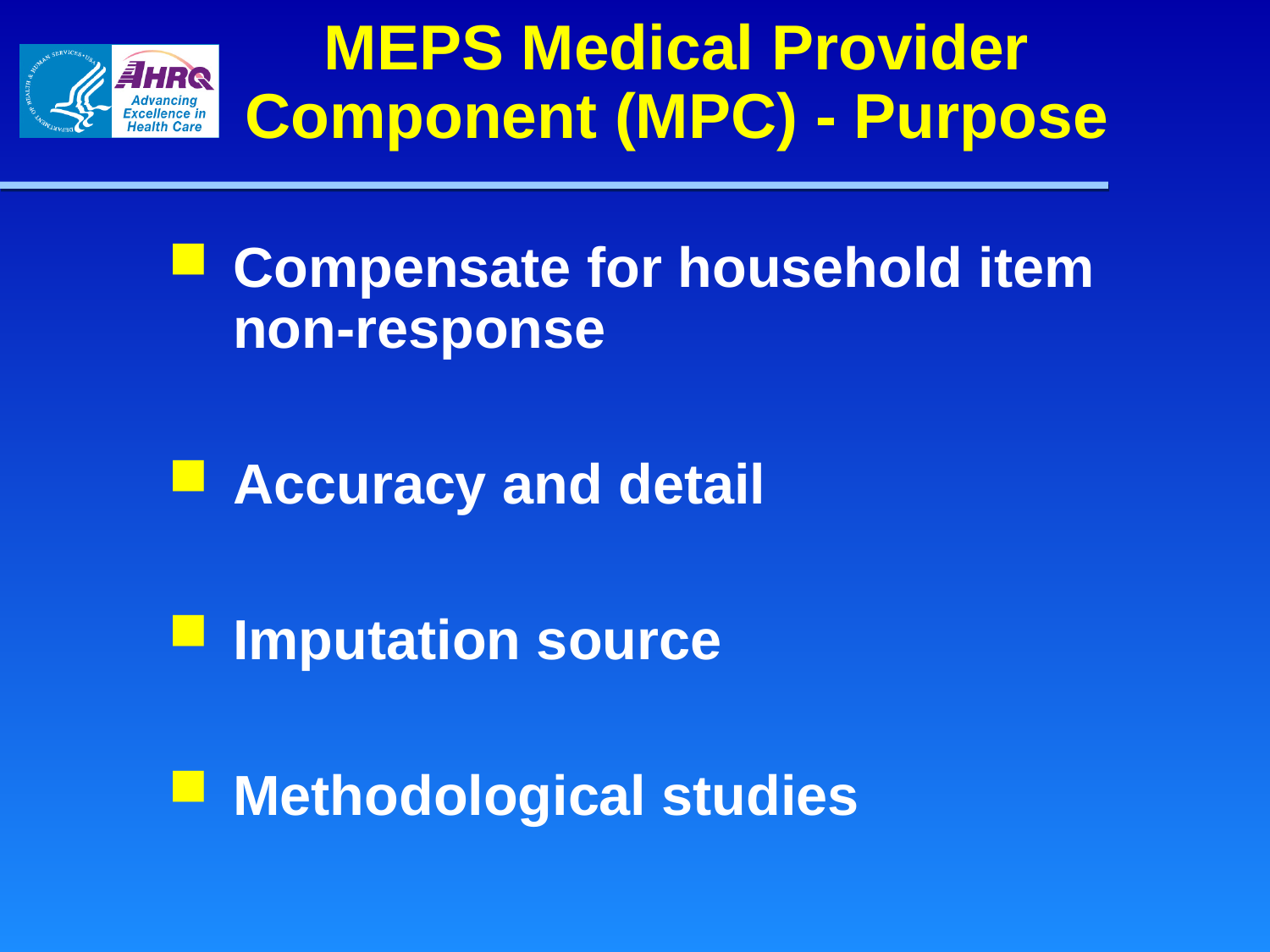

# MEPS Medical Provider Component (MPC) - Purpose
Compensate for household item non-response

Accuracy and detail

Imputation source

Methodological studies